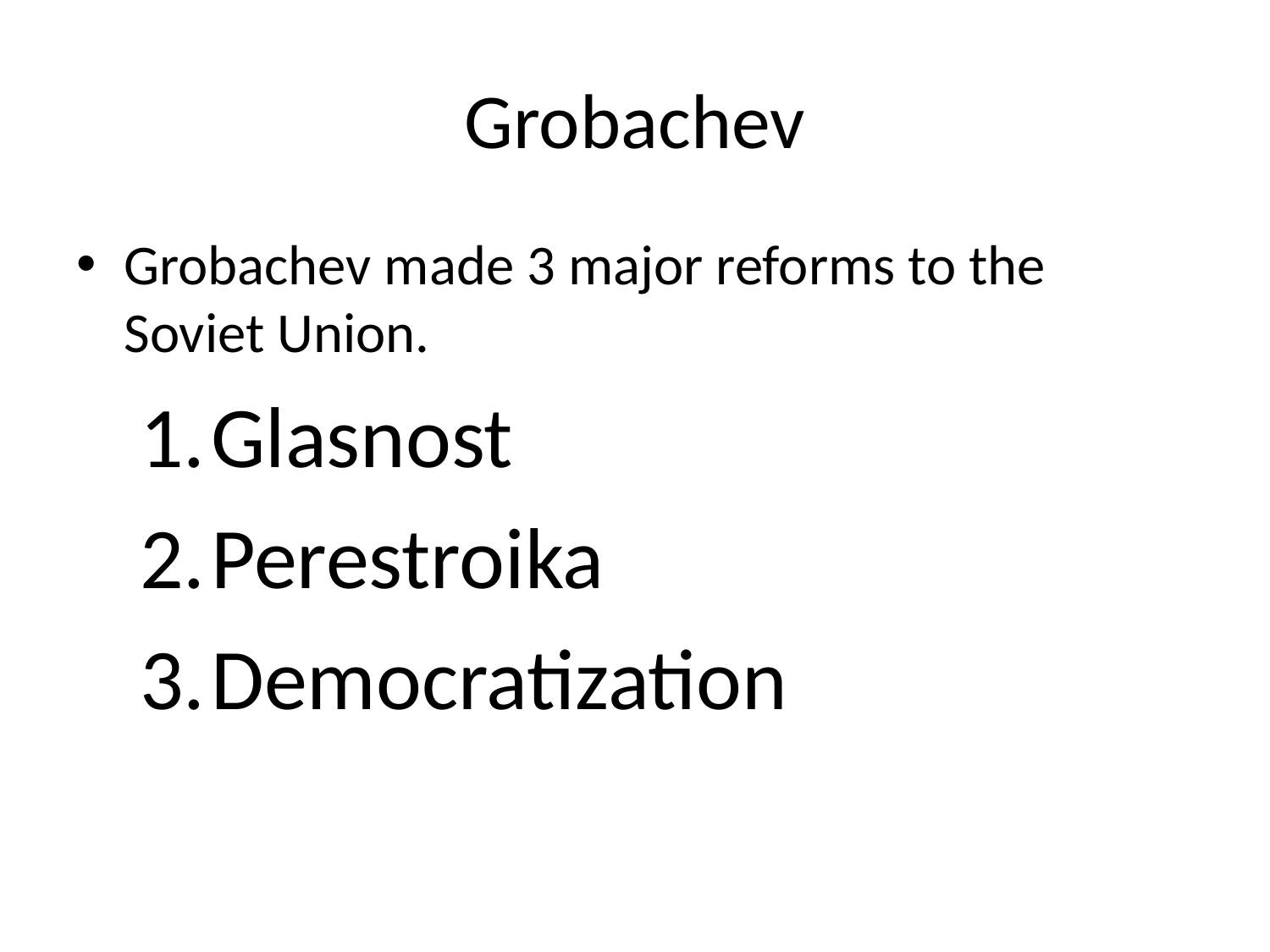

# Grobachev
Grobachev made 3 major reforms to the Soviet Union.
Glasnost
Perestroika
Democratization